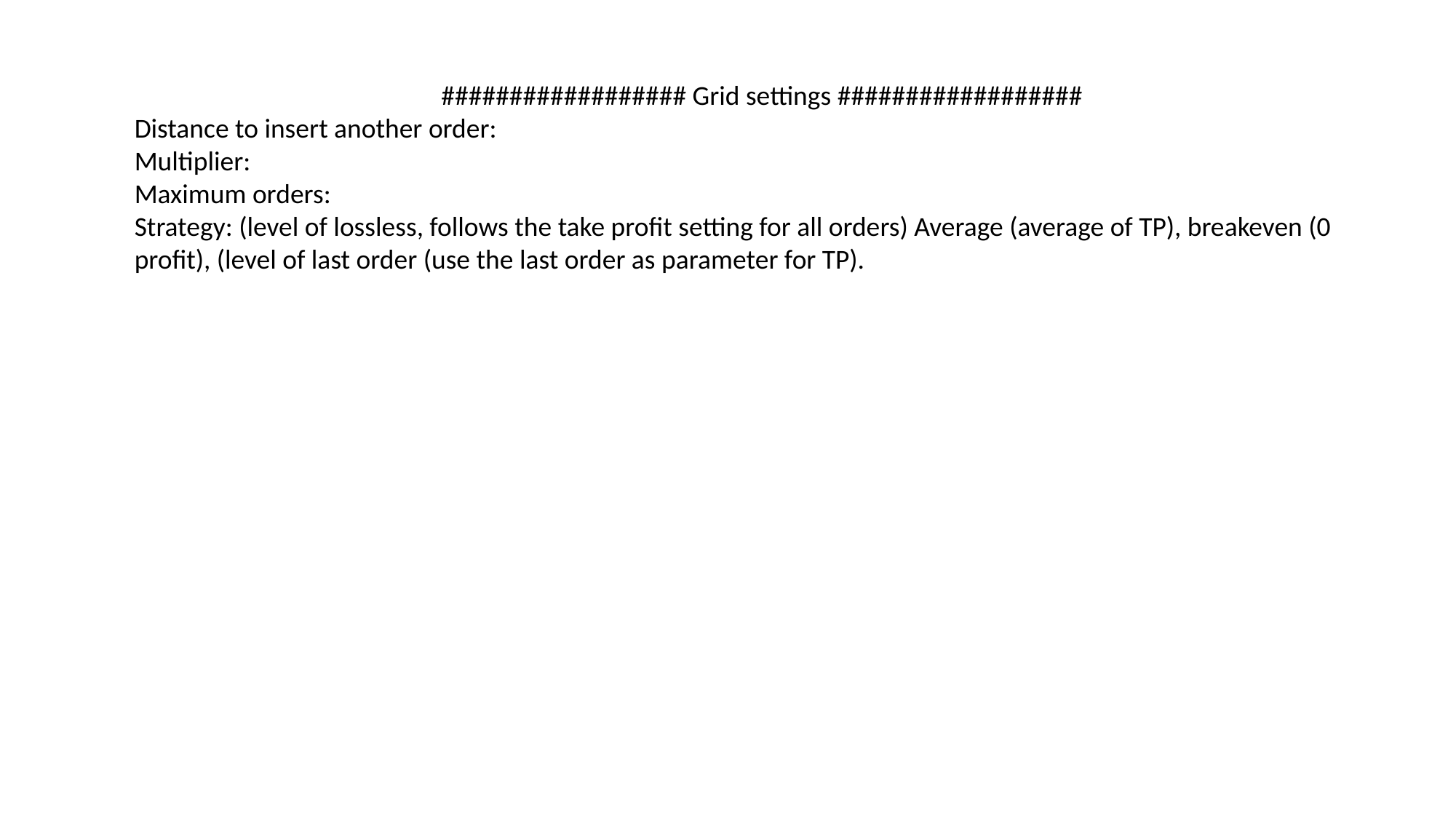

################## Grid settings ##################
Distance to insert another order:
Multiplier:
Maximum orders:
Strategy: (level of lossless, follows the take profit setting for all orders) Average (average of TP), breakeven (0 profit), (level of last order (use the last order as parameter for TP).